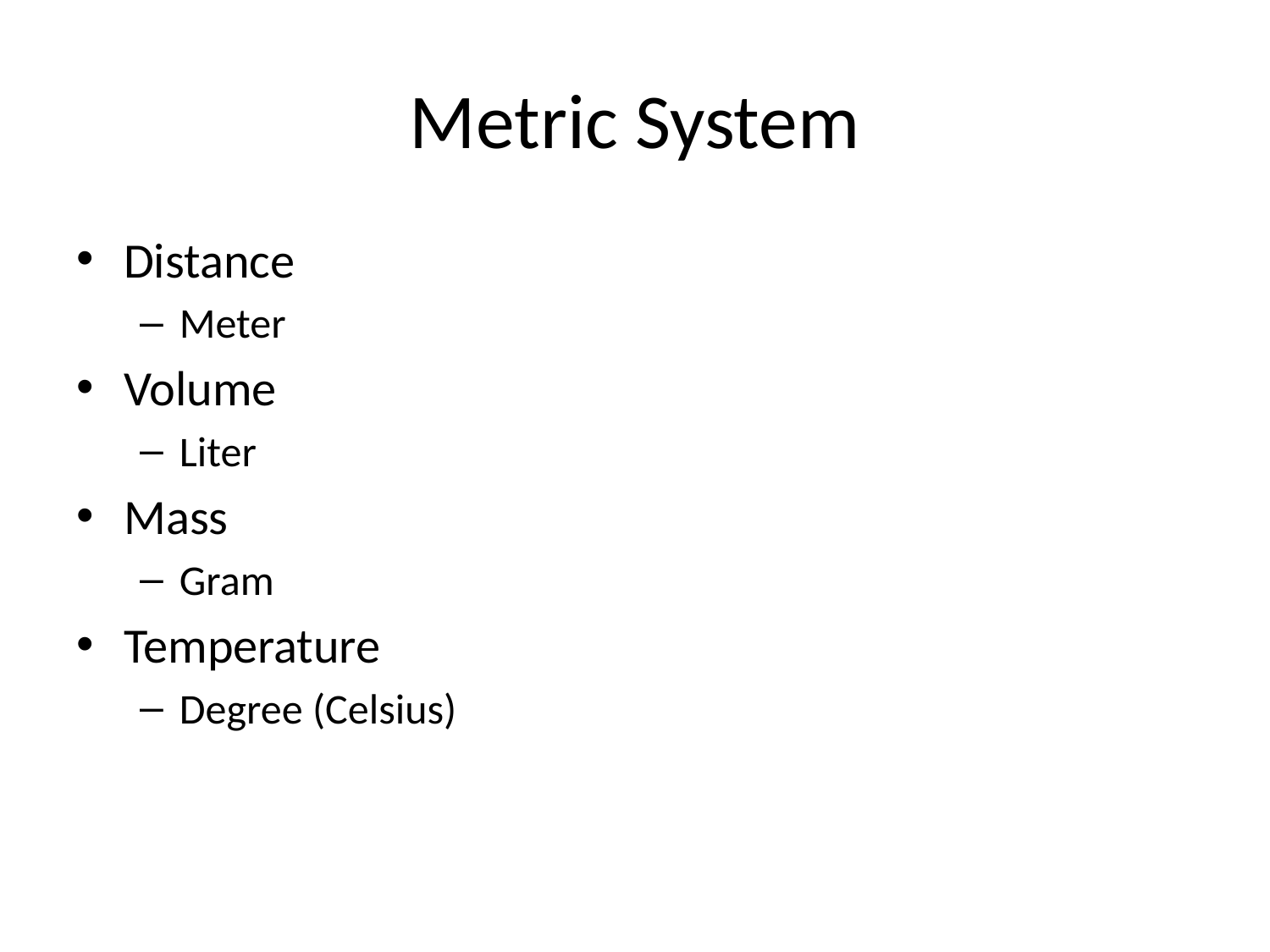

# Metric System
Distance
Meter
Volume
Liter
Mass
Gram
Temperature
Degree (Celsius)